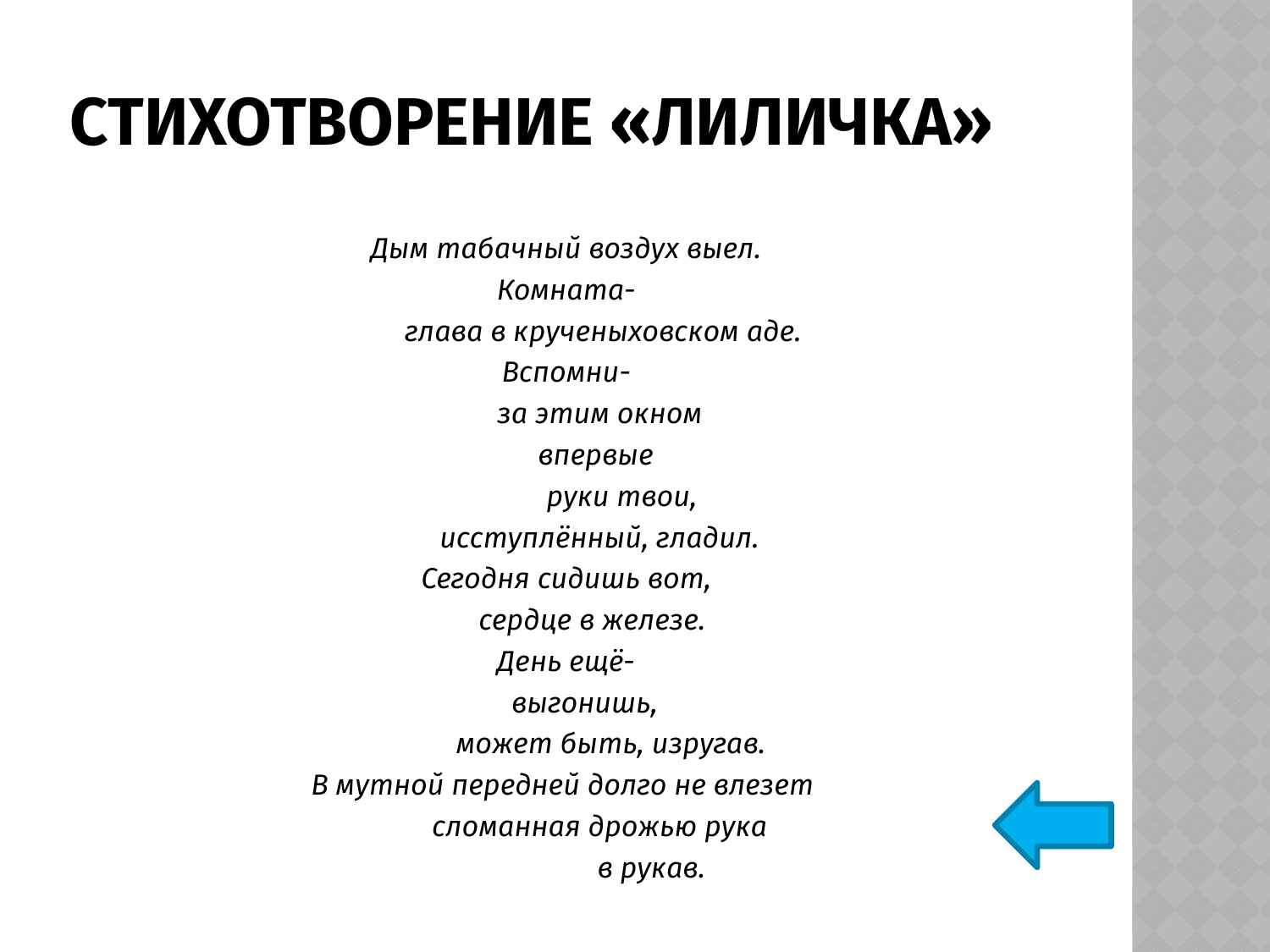

# Стихотворение «Лиличка»
Дым табачный воздух выел.
Комната-
          глава в крученыховском аде.
Вспомни-
         за этим окном
         впервые
                руки твои,
         исступлённый, гладил.
Сегодня сидишь вот,
       сердце в железе.
День ещё-
     выгонишь,
            может быть, изругав.
В мутной передней долго не влезет
           сломанная дрожью рука
                       в рукав.